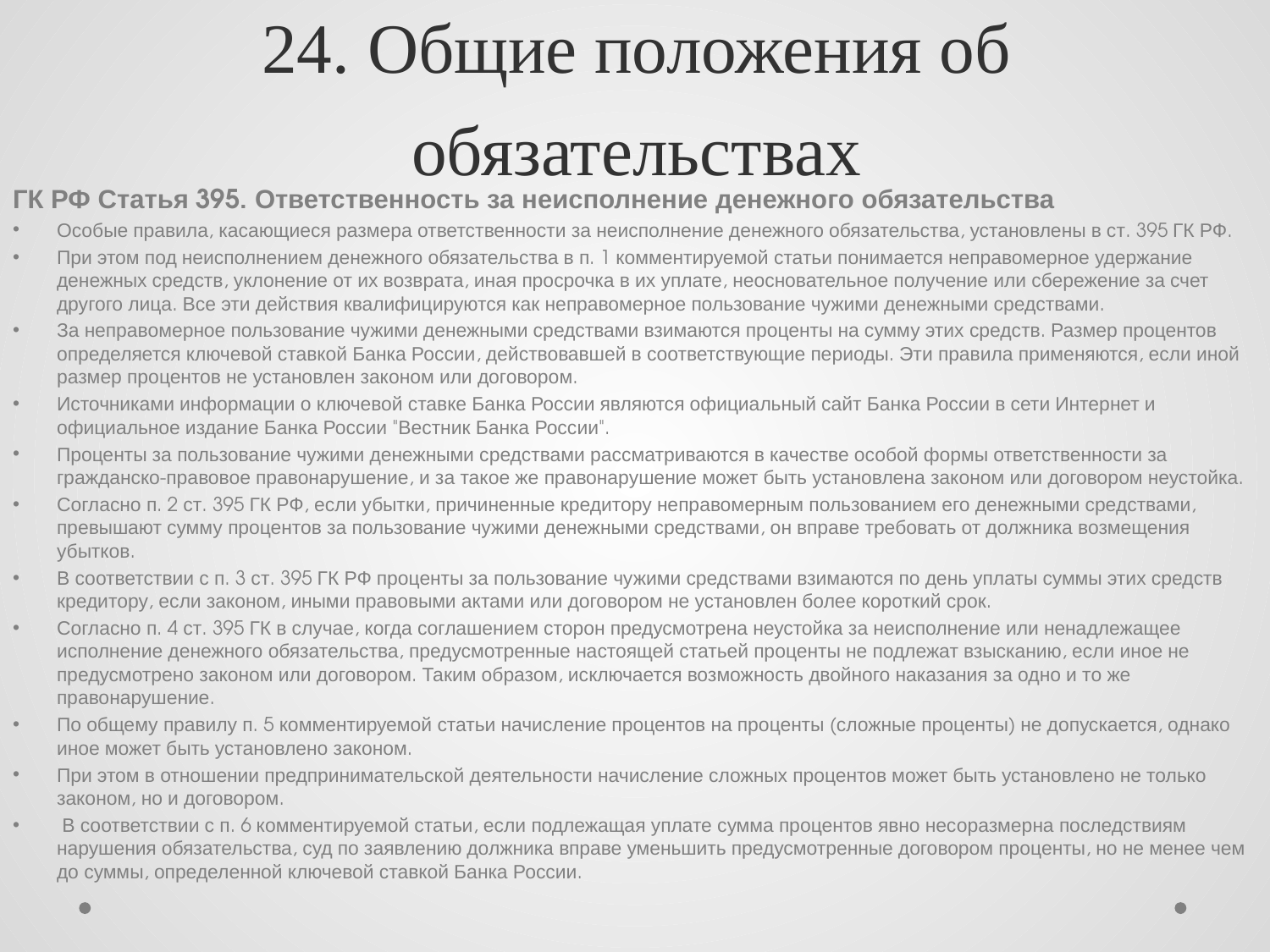

# 24. Общие положения об обязательствах
ГК РФ Статья 395. Ответственность за неисполнение денежного обязательства
Особые правила, касающиеся размера ответственности за неисполнение денежного обязательства, установлены в ст. 395 ГК РФ.
При этом под неисполнением денежного обязательства в п. 1 комментируемой статьи понимается неправомерное удержание денежных средств, уклонение от их возврата, иная просрочка в их уплате, неосновательное получение или сбережение за счет другого лица. Все эти действия квалифицируются как неправомерное пользование чужими денежными средствами.
За неправомерное пользование чужими денежными средствами взимаются проценты на сумму этих средств. Размер процентов определяется ключевой ставкой Банка России, действовавшей в соответствующие периоды. Эти правила применяются, если иной размер процентов не установлен законом или договором.
Источниками информации о ключевой ставке Банка России являются официальный сайт Банка России в сети Интернет и официальное издание Банка России "Вестник Банка России".
Проценты за пользование чужими денежными средствами рассматриваются в качестве особой формы ответственности за гражданско-правовое правонарушение, и за такое же правонарушение может быть установлена законом или договором неустойка.
Согласно п. 2 ст. 395 ГК РФ, если убытки, причиненные кредитору неправомерным пользованием его денежными средствами, превышают сумму процентов за пользование чужими денежными средствами, он вправе требовать от должника возмещения убытков.
В соответствии с п. 3 ст. 395 ГК РФ проценты за пользование чужими средствами взимаются по день уплаты суммы этих средств кредитору, если законом, иными правовыми актами или договором не установлен более короткий срок.
Согласно п. 4 ст. 395 ГК в случае, когда соглашением сторон предусмотрена неустойка за неисполнение или ненадлежащее исполнение денежного обязательства, предусмотренные настоящей статьей проценты не подлежат взысканию, если иное не предусмотрено законом или договором. Таким образом, исключается возможность двойного наказания за одно и то же правонарушение.
По общему правилу п. 5 комментируемой статьи начисление процентов на проценты (сложные проценты) не допускается, однако иное может быть установлено законом.
При этом в отношении предпринимательской деятельности начисление сложных процентов может быть установлено не только законом, но и договором.
 В соответствии с п. 6 комментируемой статьи, если подлежащая уплате сумма процентов явно несоразмерна последствиям нарушения обязательства, суд по заявлению должника вправе уменьшить предусмотренные договором проценты, но не менее чем до суммы, определенной ключевой ставкой Банка России.